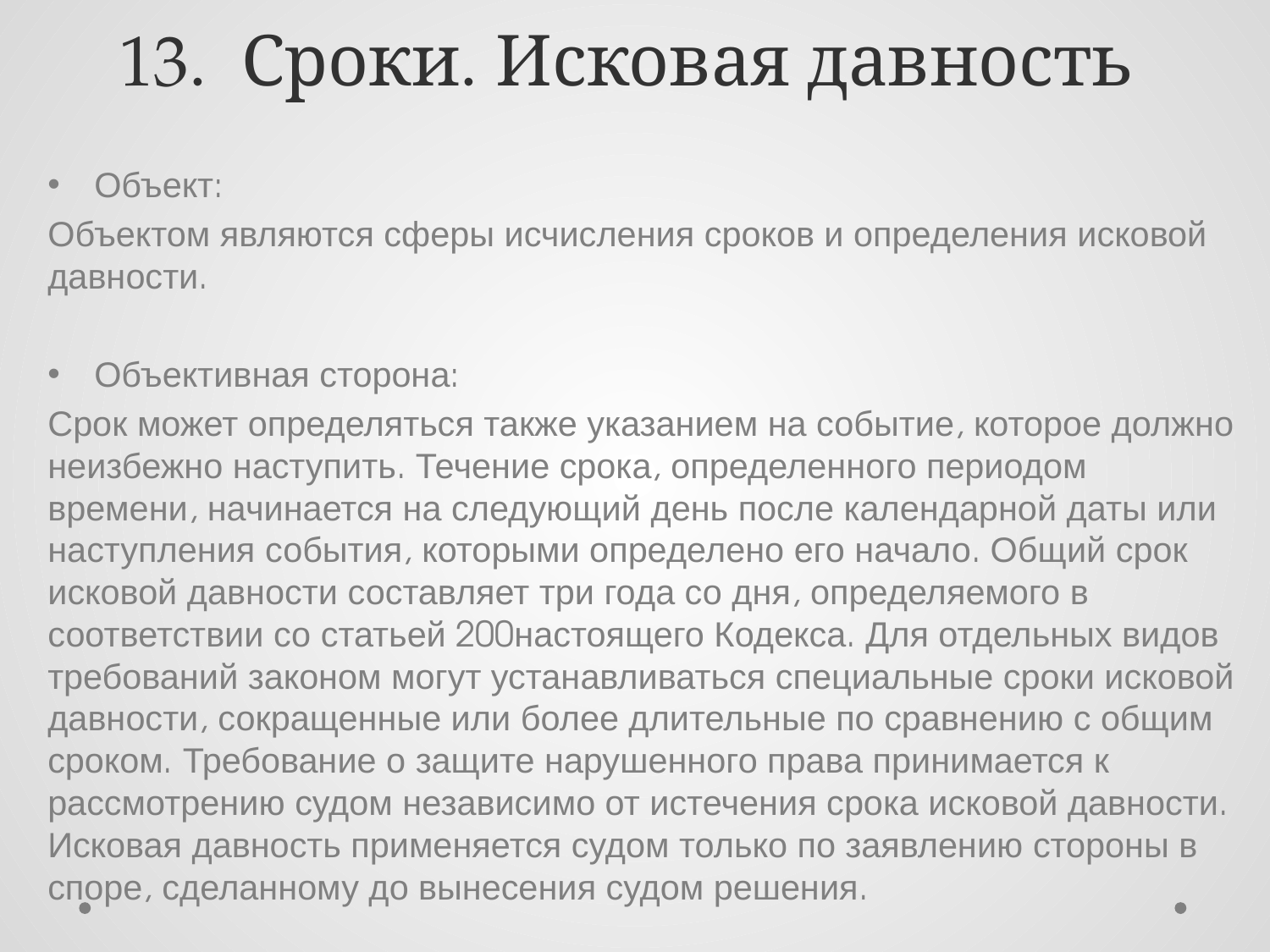

# 13.  Сроки. Исковая давность
Объект:
Объектом являются сферы исчисления сроков и определения исковой давности.

Объективная сторона:
Срок может определяться также указанием на событие, которое должно неизбежно наступить. Течение срока, определенного периодом времени, начинается на следующий день после календарной даты или наступления события, которыми определено его начало. Общий срок исковой давности составляет три года со дня, определяемого в соответствии со статьей 200настоящего Кодекса. Для отдельных видов требований законом могут устанавливаться специальные сроки исковой давности, сокращенные или более длительные по сравнению с общим сроком. Требование о защите нарушенного права принимается к рассмотрению судом независимо от истечения срока исковой давности. Исковая давность применяется судом только по заявлению стороны в споре, сделанному до вынесения судом решения.